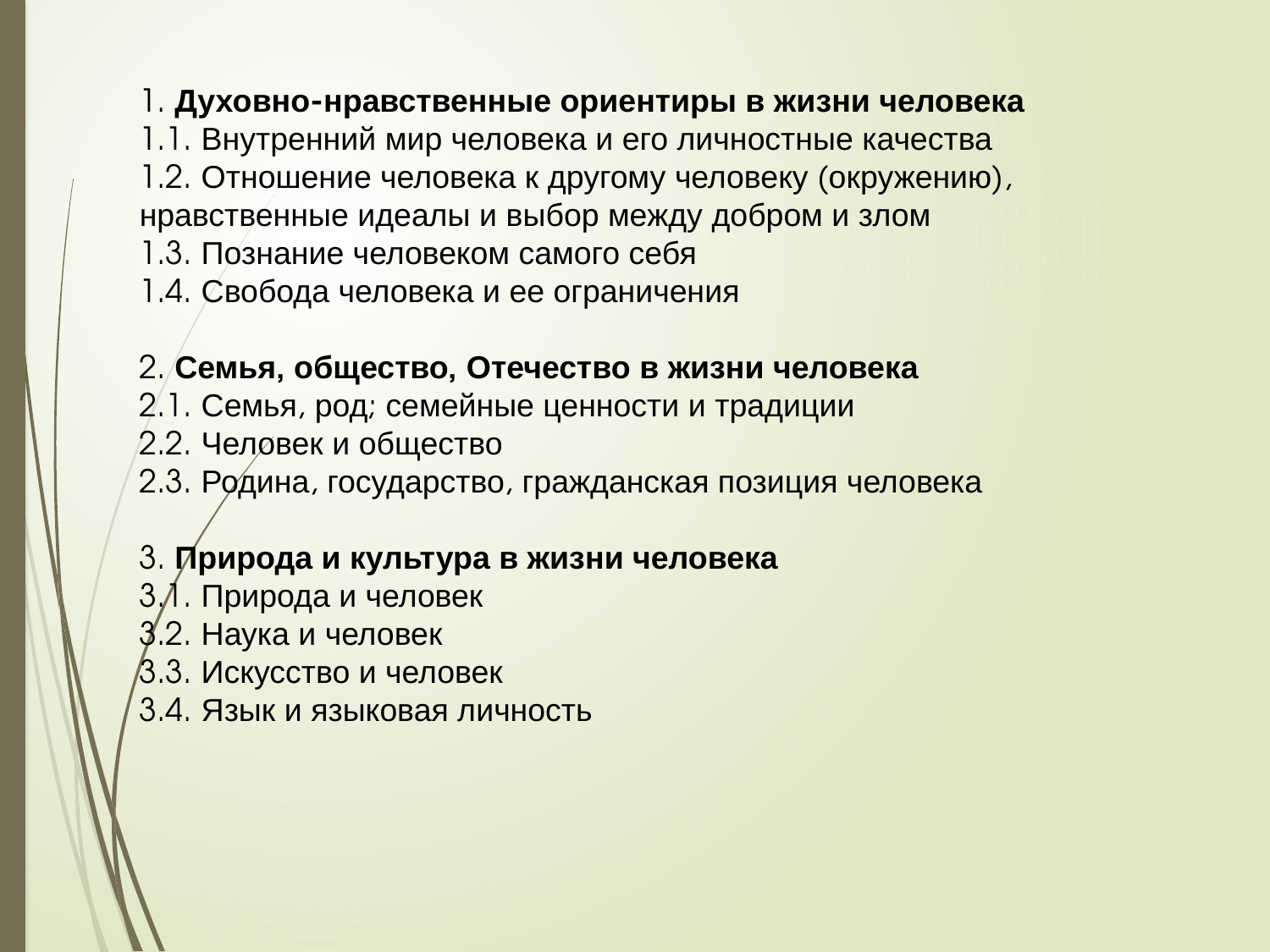

1. Духовно-нравственные ориентиры в жизни человека
1.1. Внутренний мир человека и его личностные качества
1.2. Отношение человека к другому человеку (окружению), нравственные идеалы и выбор между добром и злом
1.3. Познание человеком самого себя
1.4. Свобода человека и ее ограничения

2. Семья, общество, Отечество в жизни человека
2.1. Семья, род; семейные ценности и традиции
2.2. Человек и общество
2.3. Родина, государство, гражданская позиция человека

3. Природа и культура в жизни человека
3.1. Природа и человек
3.2. Наука и человек
3.3. Искусство и человек
3.4. Язык и языковая личность